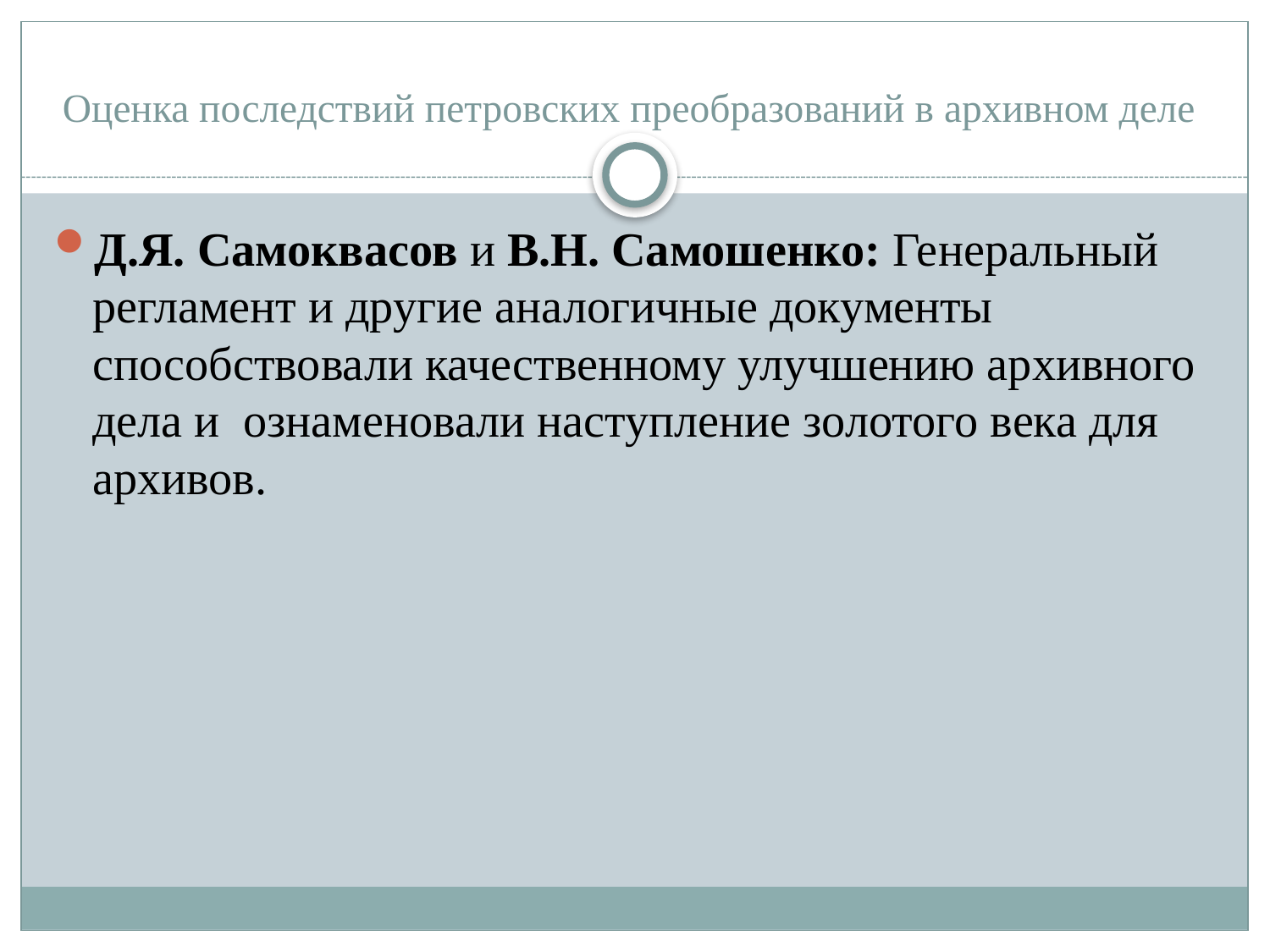

# Оценка последствий петровских преобразований в архивном деле
Д.Я. Самоквасов и В.Н. Самошенко: Генеральный регламент и другие аналогичные документы способствовали качественному улучшению архивного дела и  ознаменовали наступление золотого века для архивов.